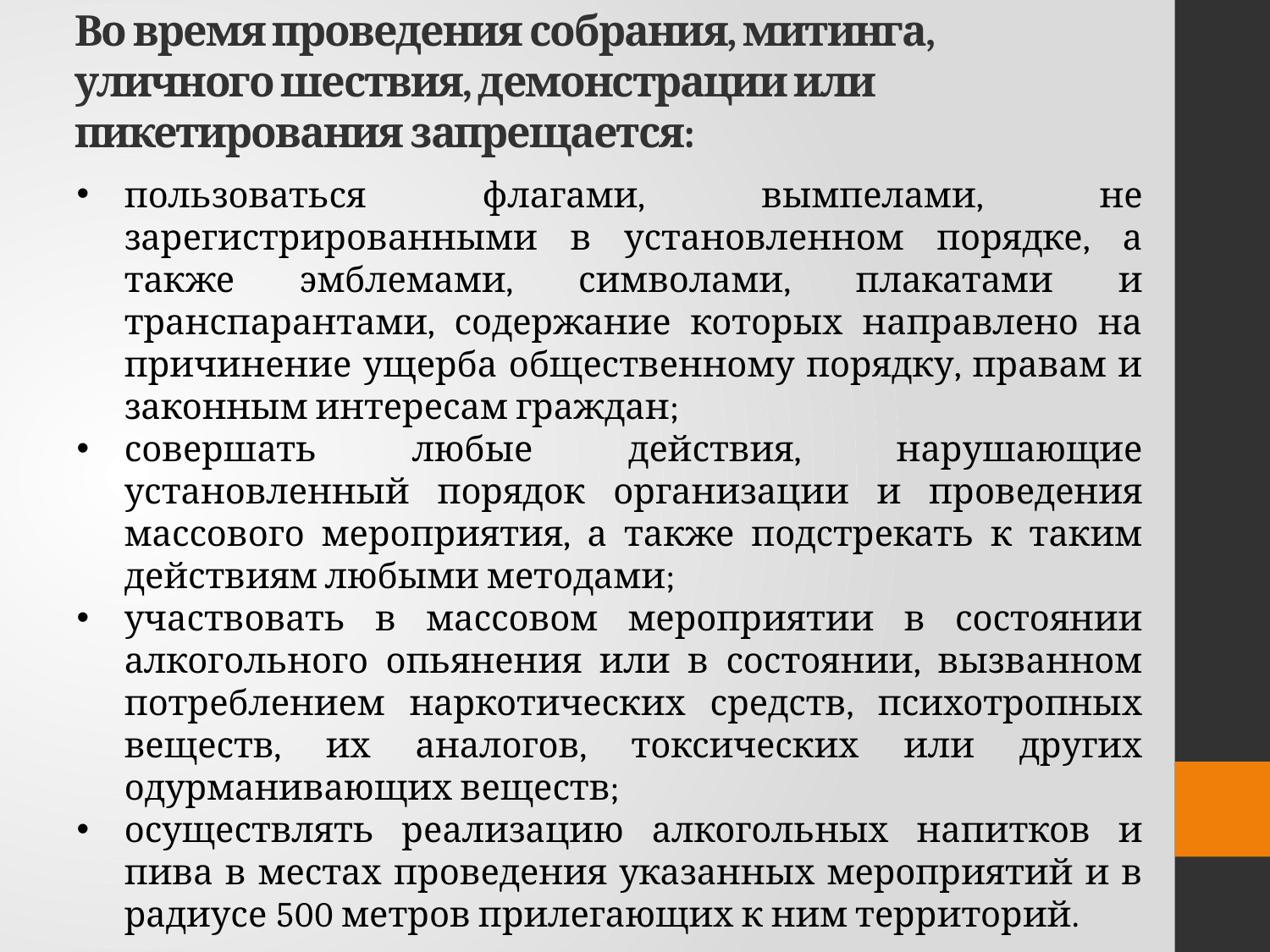

# Во время проведения собрания, митинга, уличного шествия, демонстрации или пикетирования запрещается:
пользоваться флагами, вымпелами, не зарегистрированными в установленном порядке, а также эмблемами, символами, плакатами и транспарантами, содержание которых направлено на причинение ущерба общественному порядку, правам и законным интересам граждан;
совершать любые действия, нарушающие установленный порядок организации и проведения массового мероприятия, а также подстрекать к таким действиям любыми методами;
участвовать в массовом мероприятии в состоянии алкогольного опьянения или в состоянии, вызванном потреблением наркотических средств, психотропных веществ, их аналогов, токсических или других одурманивающих веществ;
осуществлять реализацию алкогольных напитков и пива в местах проведения указанных мероприятий и в радиусе 500 метров прилегающих к ним территорий.